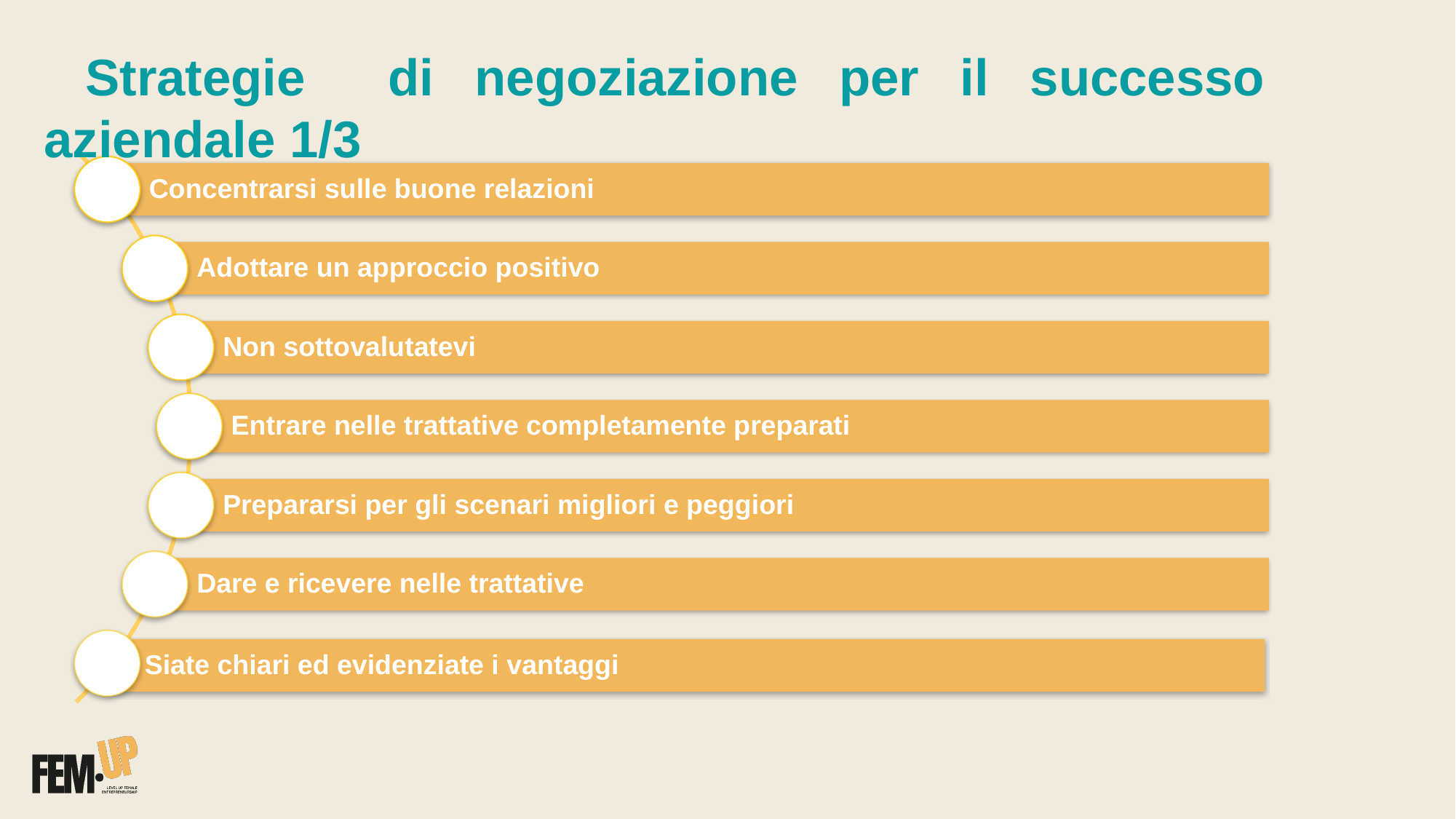

Strategie  di negoziazione per il successo aziendale 1/3
Concentrarsi sulle buone relazioni
Adottare un approccio positivo
Non sottovalutatevi
Entrare nelle trattative completamente preparati
Prepararsi per gli scenari migliori e peggiori
Dare e ricevere nelle trattative
Siate chiari ed evidenziate i vantaggi